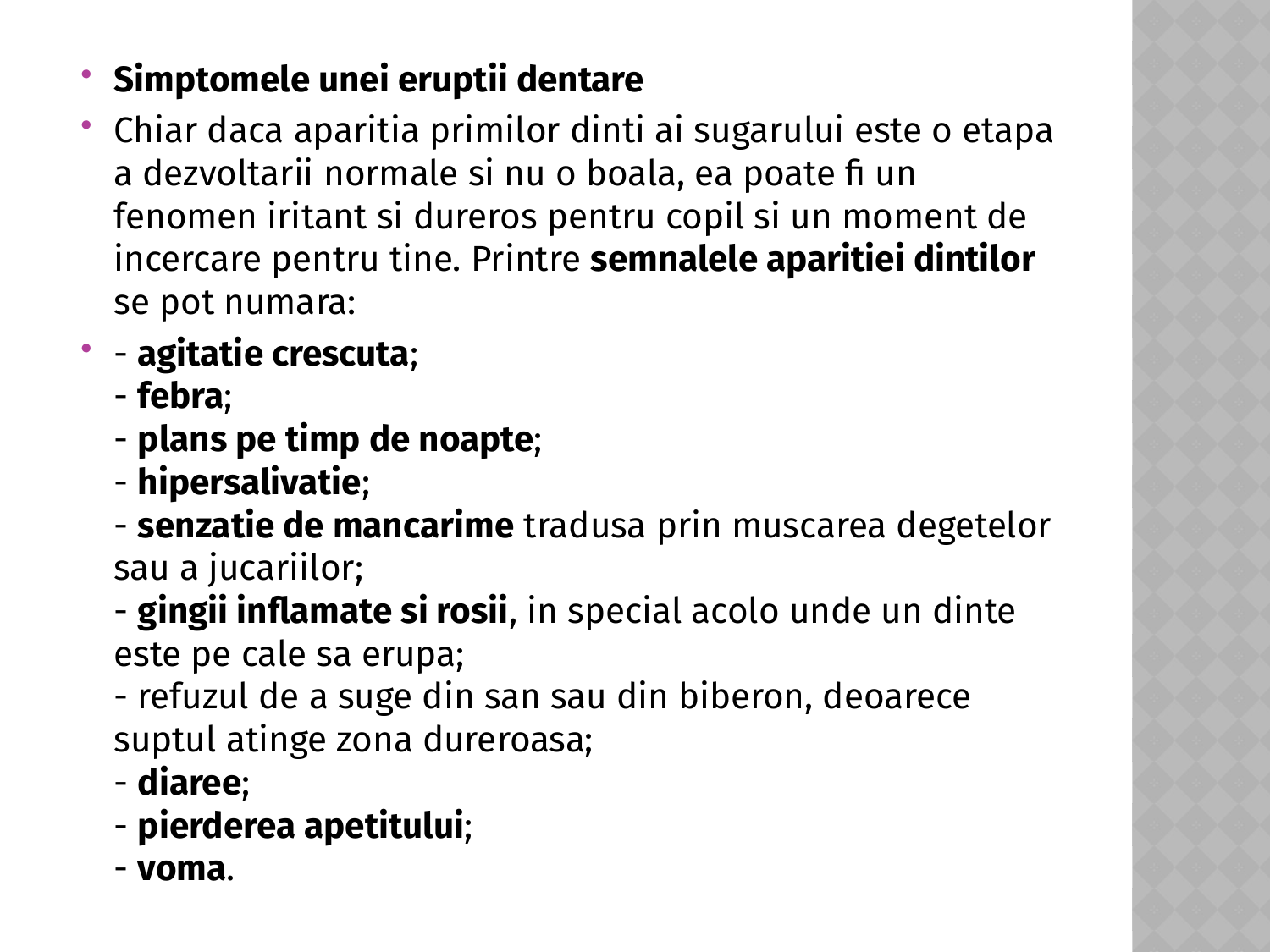

Simptomele unei eruptii dentare
Chiar daca aparitia primilor dinti ai sugarului este o etapa a dezvoltarii normale si nu o boala, ea poate fi un fenomen iritant si dureros pentru copil si un moment de incercare pentru tine. Printre semnalele aparitiei dintilor se pot numara:
- agitatie crescuta;
- febra;
- plans pe timp de noapte;
- hipersalivatie;
- senzatie de mancarime tradusa prin muscarea degetelor sau a jucariilor;
- gingii inflamate si rosii, in special acolo unde un dinte este pe cale sa erupa;
- refuzul de a suge din san sau din biberon, deoarece suptul atinge zona dureroasa;
- diaree;
- pierderea apetitului;
- voma.